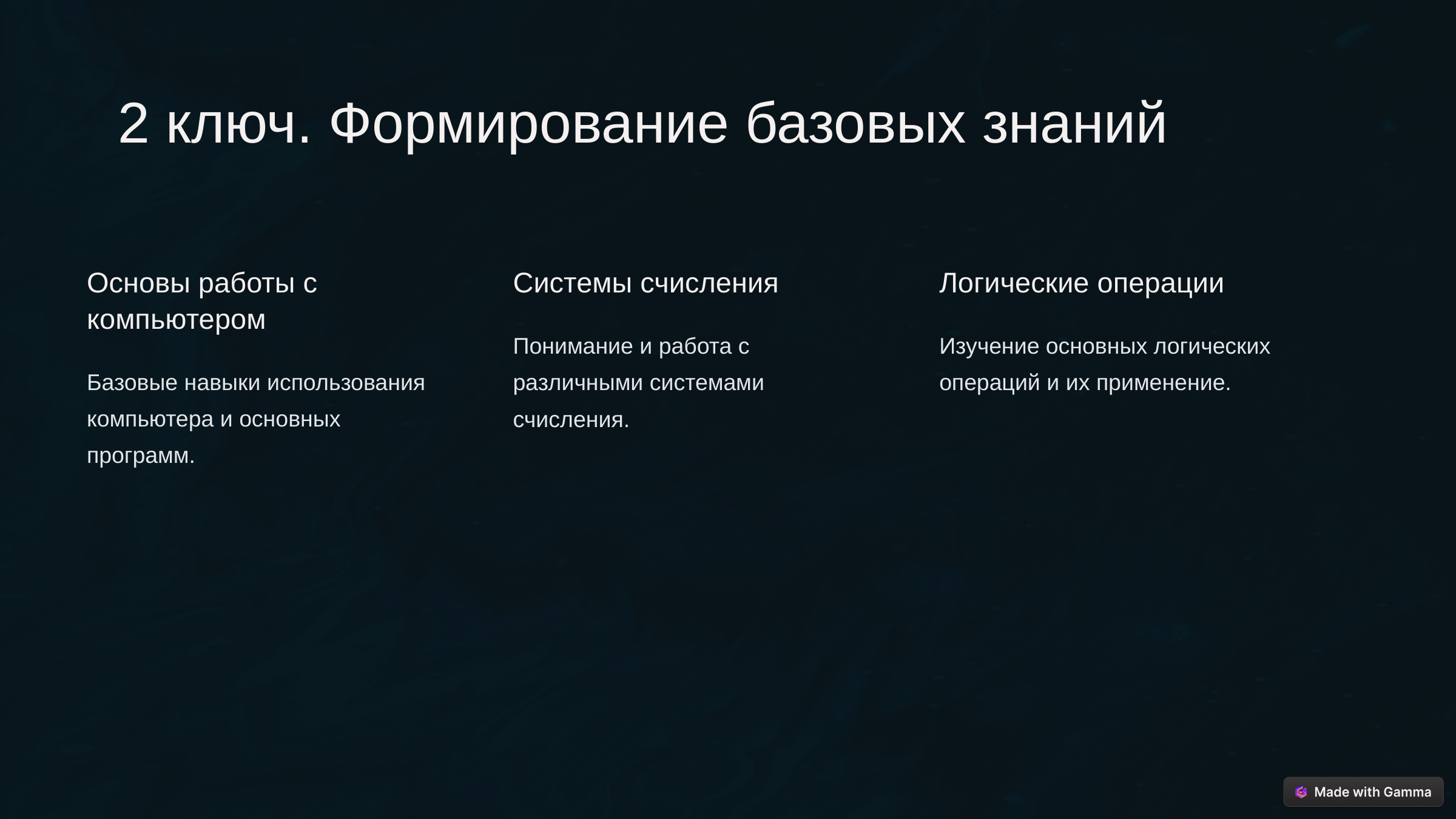

2 ключ. Формирование базовых знаний
Основы работы с компьютером
Системы счисления
Логические операции
Понимание и работа с различными системами счисления.
Изучение основных логических операций и их применение.
Базовые навыки использования компьютера и основных программ.